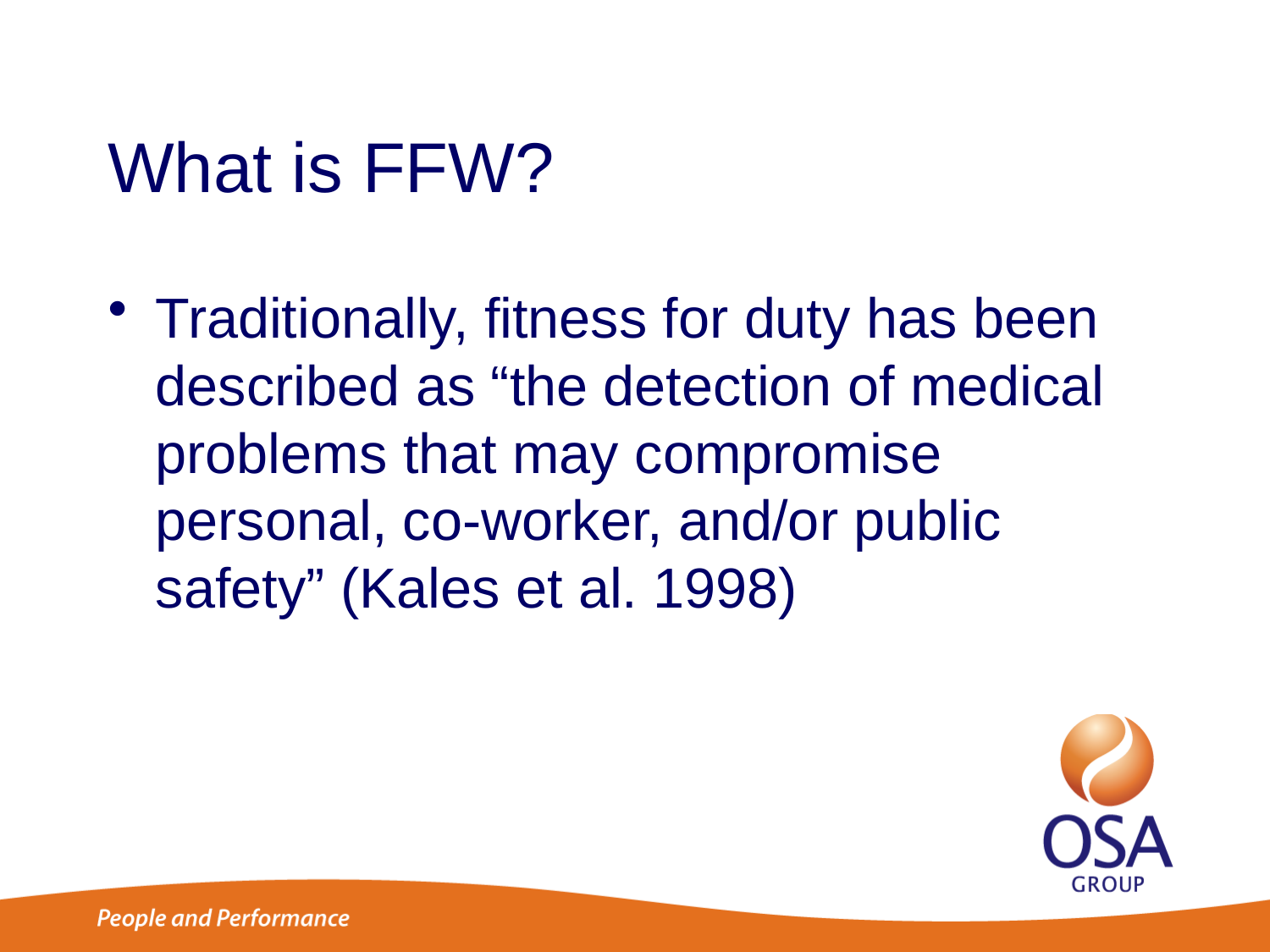

# What is FFW?
Traditionally, fitness for duty has been described as “the detection of medical problems that may compromise personal, co-worker, and/or public safety” (Kales et al. 1998)